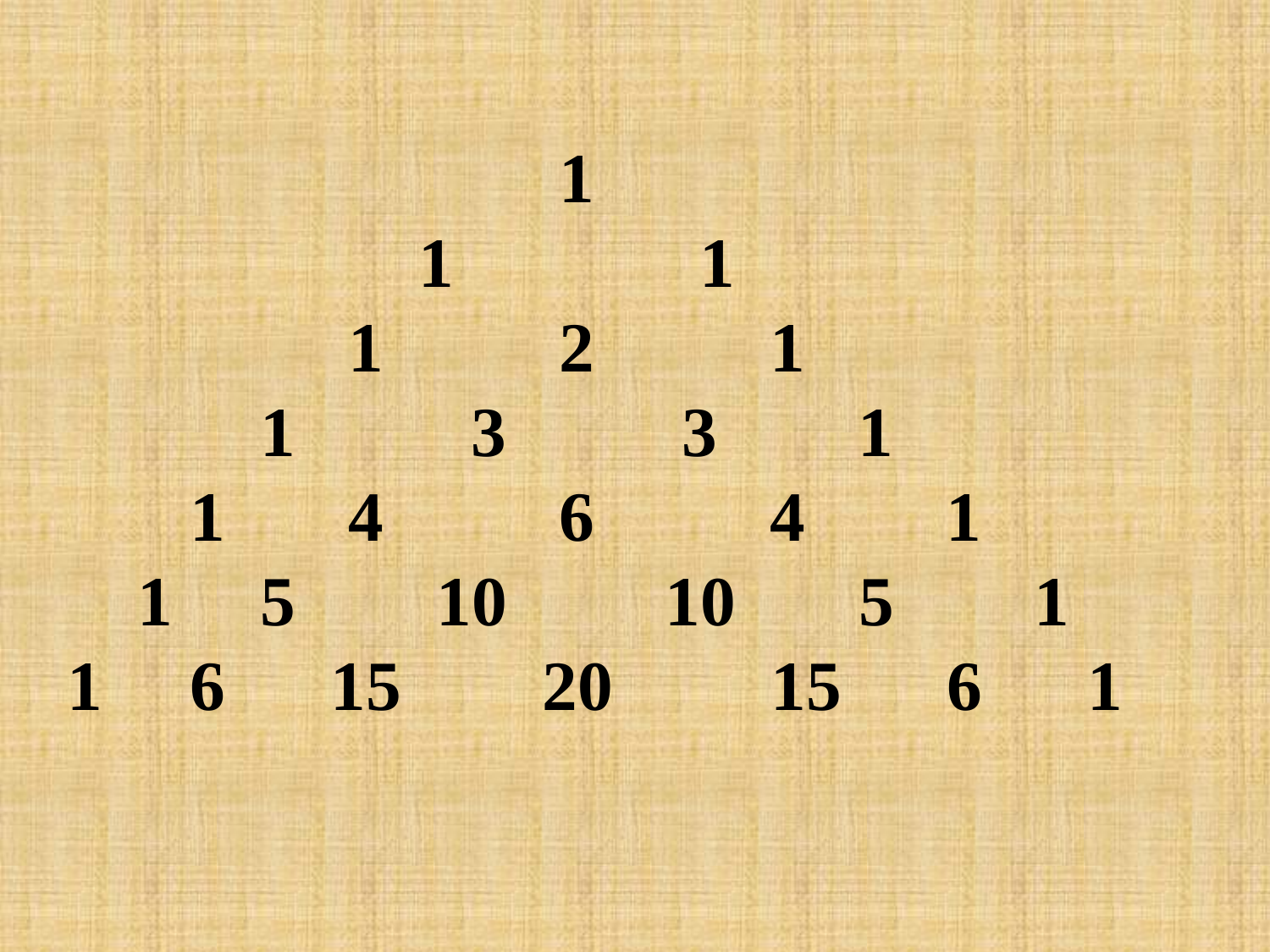

1
                    1              1
                1          2          1
           1          3          3        1
       1       4          6          4        1
    1     5        10         10       5        1
1     6      15        20         15      6      1